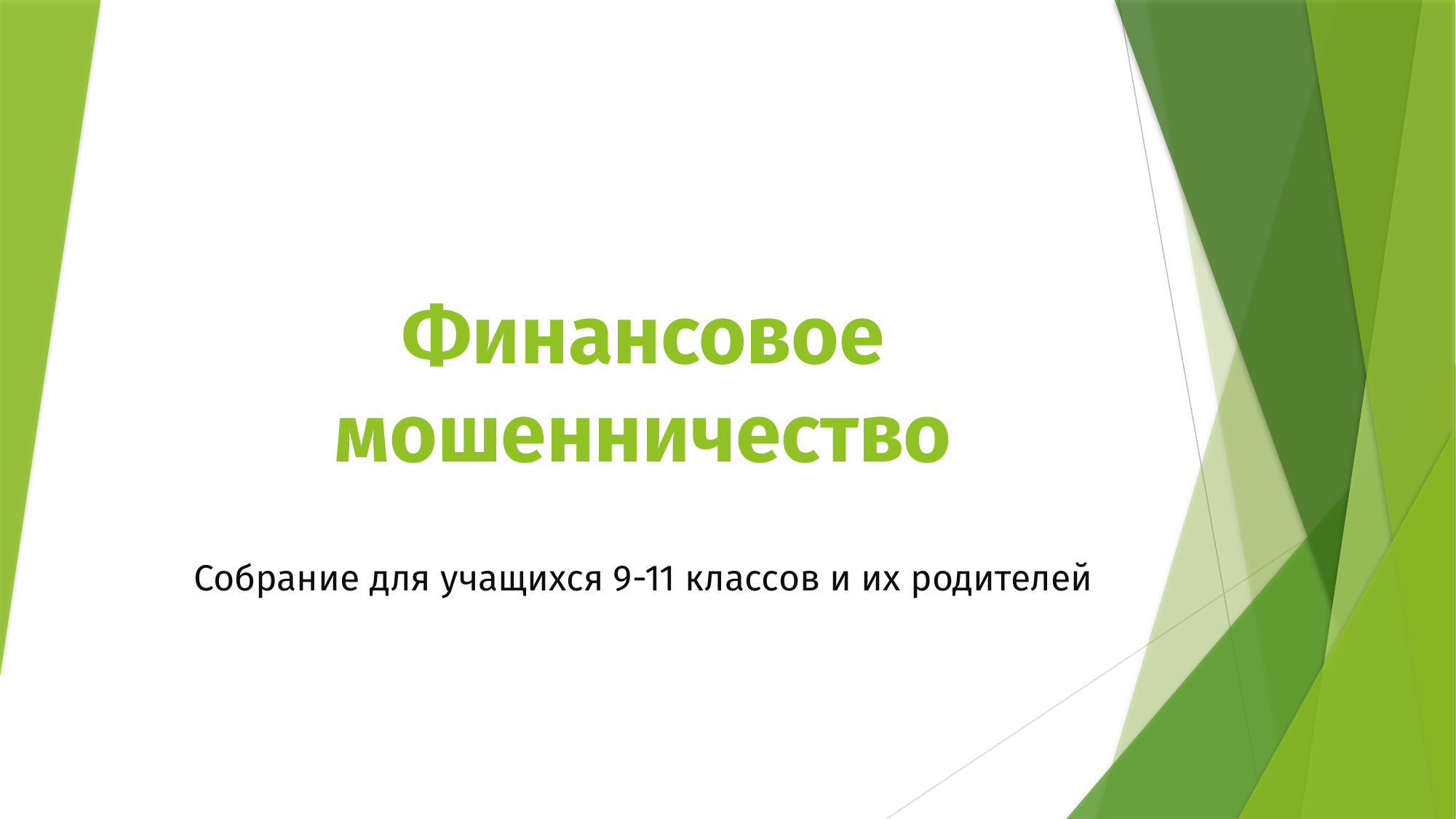

# Финансовое мошенничество
Собрание для учащихся 9-11 классов и их родителей